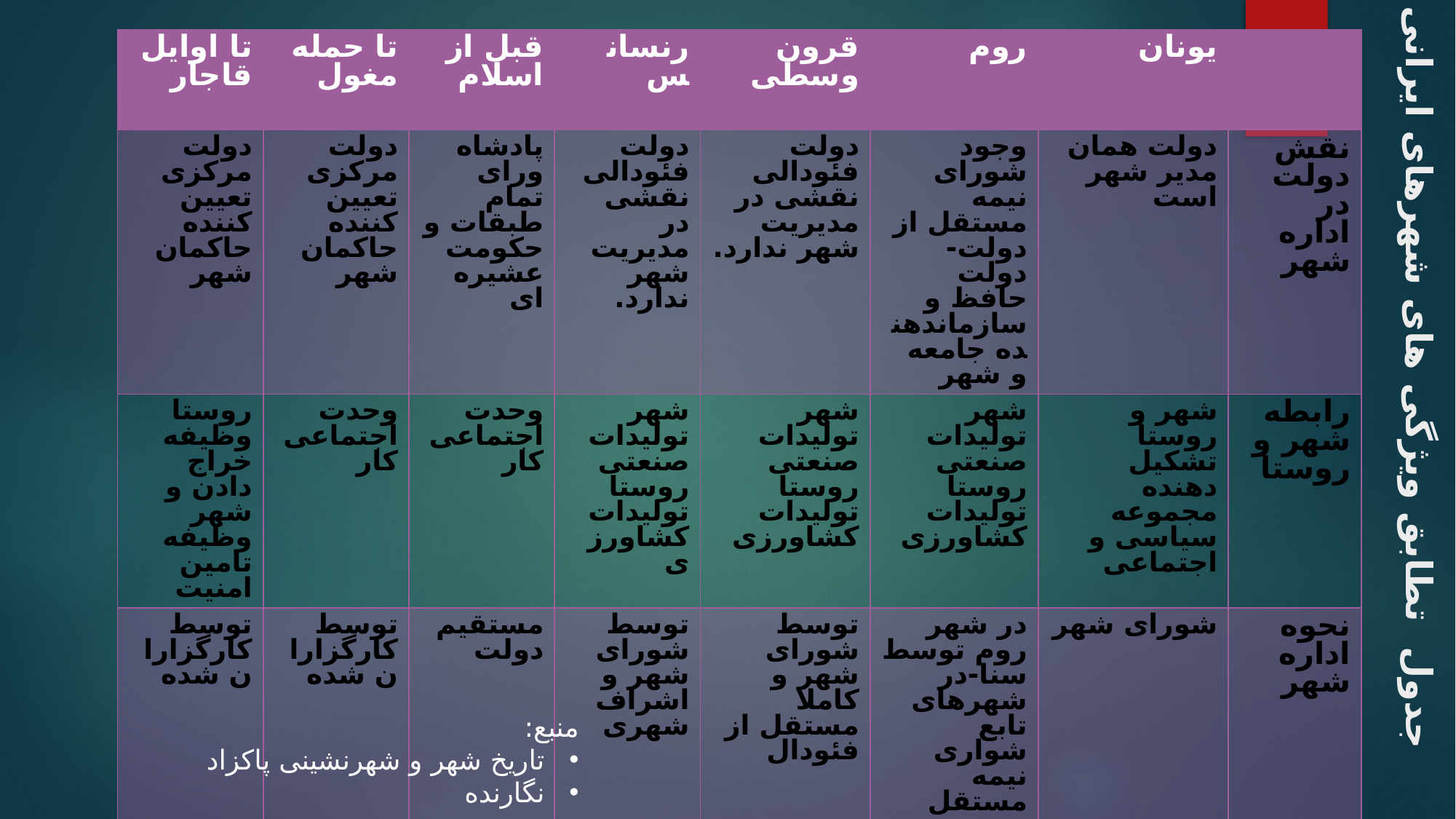

| تا اوایل قاجار | تا حمله مغول | قبل از اسلام | رنسانس | قرون وسطی | روم | یونان |  |
| --- | --- | --- | --- | --- | --- | --- | --- |
| دولت مرکزی تعیین کننده حاکمان شهر | دولت مرکزی تعیین کننده حاکمان شهر | پادشاه ورای تمام طبقات و حکومت عشیره ای | دولت فئودالی نقشی در مدیریت شهر ندارد. | دولت فئودالی نقشی در مدیریت شهر ندارد. | وجود شورای نیمه مستقل از دولت-دولت حافظ و سازماندهنده جامعه و شهر | دولت همان مدیر شهر است | نقش دولت در اداره شهر |
| روستا وظیفه خراج دادن و شهر وظیفه تامین امنیت | وحدت اجتماعی کار | وحدت اجتماعی کار | شهر تولیدات صنعتی روستا تولیدات کشاورزی | شهر تولیدات صنعتی روستا تولیدات کشاورزی | شهر تولیدات صنعتی روستا تولیدات کشاورزی | شهر و روستا تشکیل دهنده مجموعه سیاسی و اجتماعی | رابطه شهر و روستا |
| توسط کارگزاران شده | توسط کارگزاران شده | مستقیم دولت | توسط شورای شهر و اشراف شهری | توسط شورای شهر و کاملا مستقل از فئودال | در شهر روم توسط سنا-در شهرهای تابع شواری نیمه مستقل | شورای شهر | نحوه اداره شهر |
# جدول  تطابق ویژگی های شهرهای ایرانی و اروپایی
منبع:
تاریخ شهر و شهرنشینی پاکزاد
نگارنده